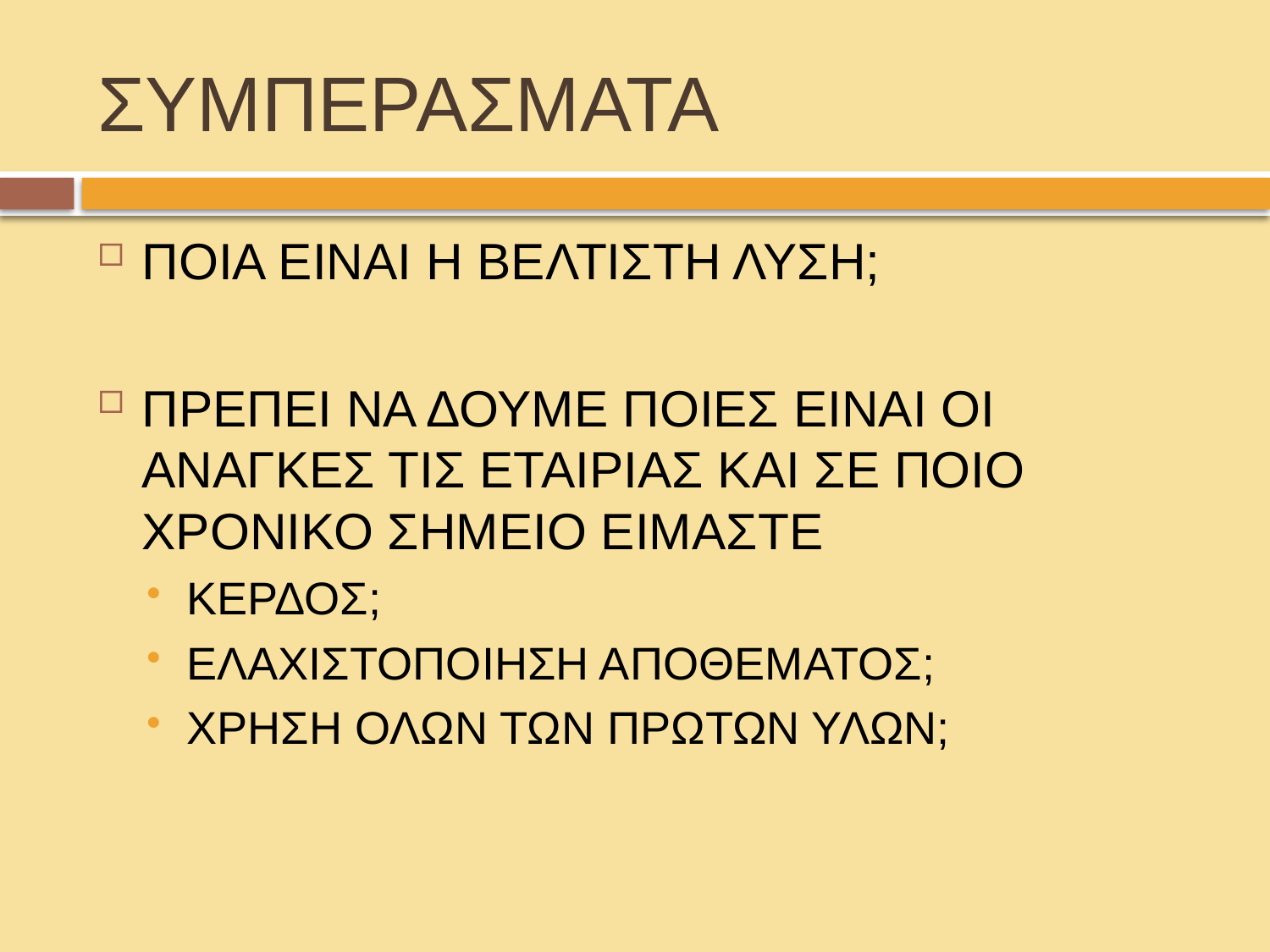

# ΣΥΜΠΕΡΑΣΜΑΤΑ
ΠΟΙΑ ΕΙΝΑΙ Η ΒΕΛΤΙΣΤΗ ΛΥΣΗ;

ΠΡΕΠΕΙ ΝΑ ΔΟΥΜΕ ΠΟΙΕΣ ΕΙΝΑΙ ΟΙ ΑΝΑΓΚΕΣ ΤΙΣ ΕΤΑΙΡΙΑΣ ΚΑΙ ΣΕ ΠΟΙΟ ΧΡΟΝΙΚΟ ΣΗΜΕΙΟ ΕΙΜΑΣΤΕ
ΚΕΡΔΟΣ;
ΕΛΑΧΙΣΤΟΠΟΙΗΣΗ ΑΠΟΘΕΜΑΤΟΣ;
ΧΡΗΣΗ ΟΛΩΝ ΤΩΝ ΠΡΩΤΩΝ ΥΛΩΝ;